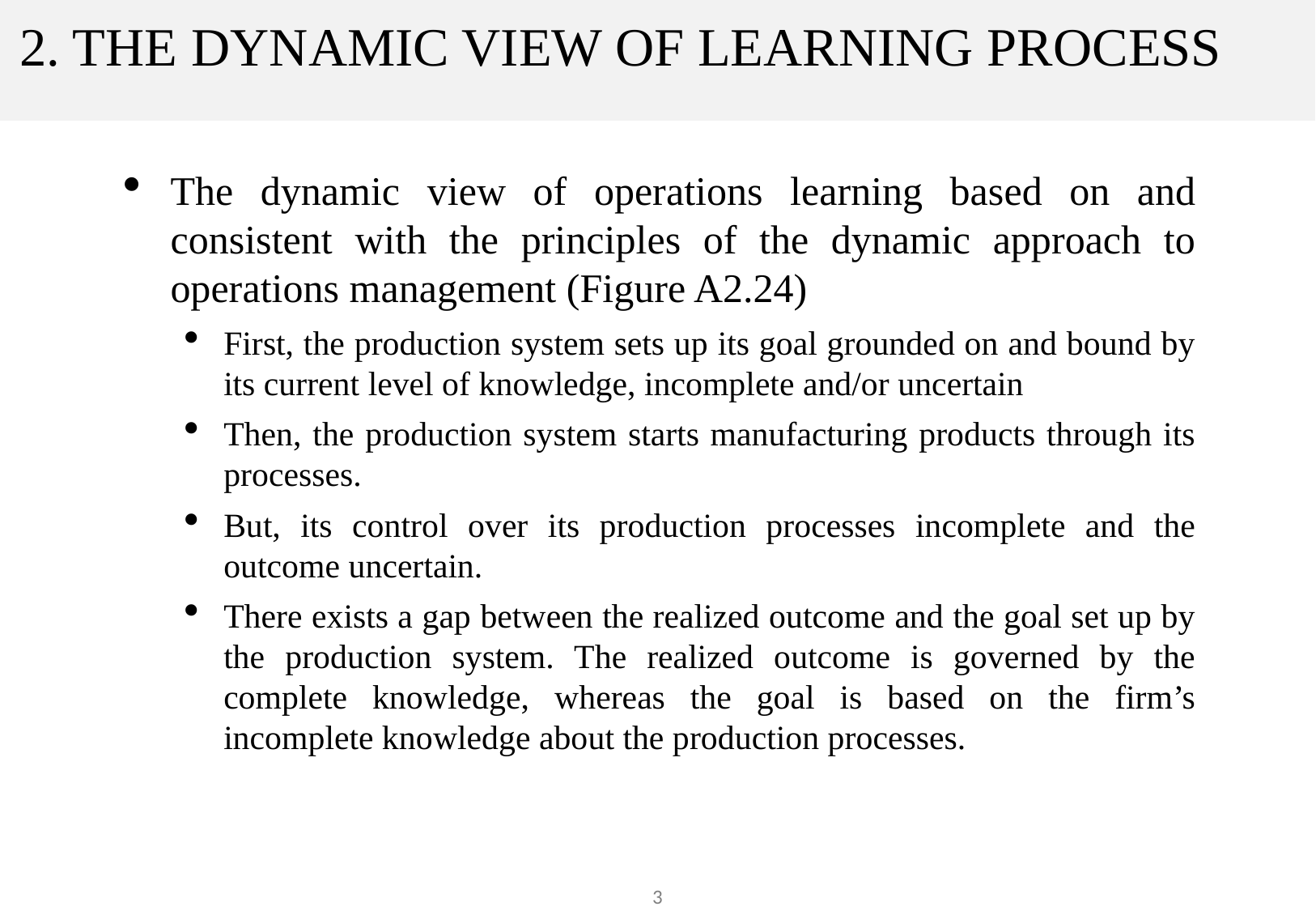

# 2. THE DYNAMIC VIEW OF LEARNING PROCESS
The dynamic view of operations learning based on and consistent with the principles of the dynamic approach to operations management (Figure A2.24)
First, the production system sets up its goal grounded on and bound by its current level of knowledge, incomplete and/or uncertain
Then, the production system starts manufacturing products through its processes.
But, its control over its production processes incomplete and the outcome uncertain.
There exists a gap between the realized outcome and the goal set up by the production system. The realized outcome is governed by the complete knowledge, whereas the goal is based on the firm’s incomplete knowledge about the production processes.